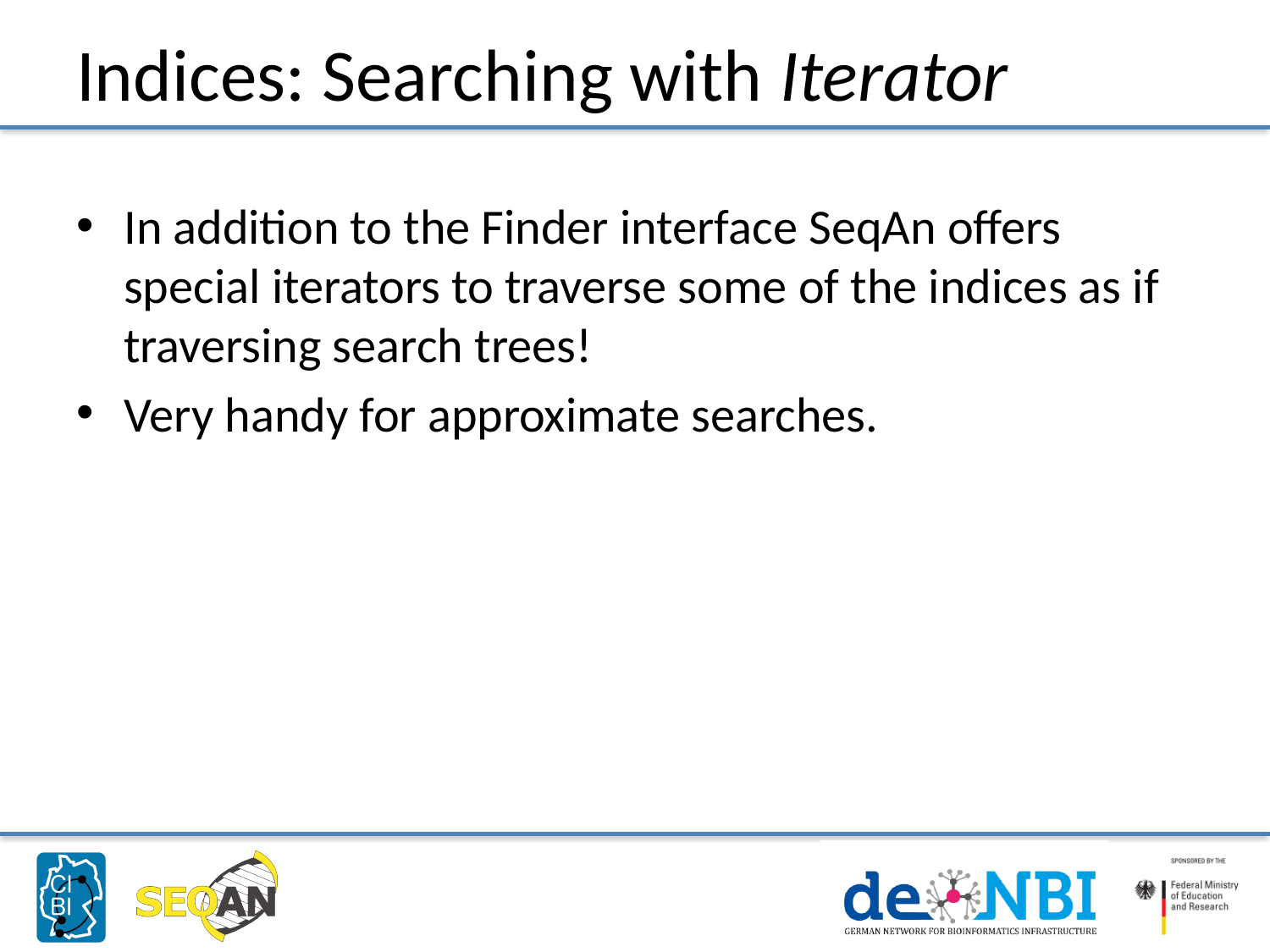

# Indices: Searching with Iterator
In addition to the Finder interface SeqAn offers special iterators to traverse some of the indices as if traversing search trees!
Very handy for approximate searches.